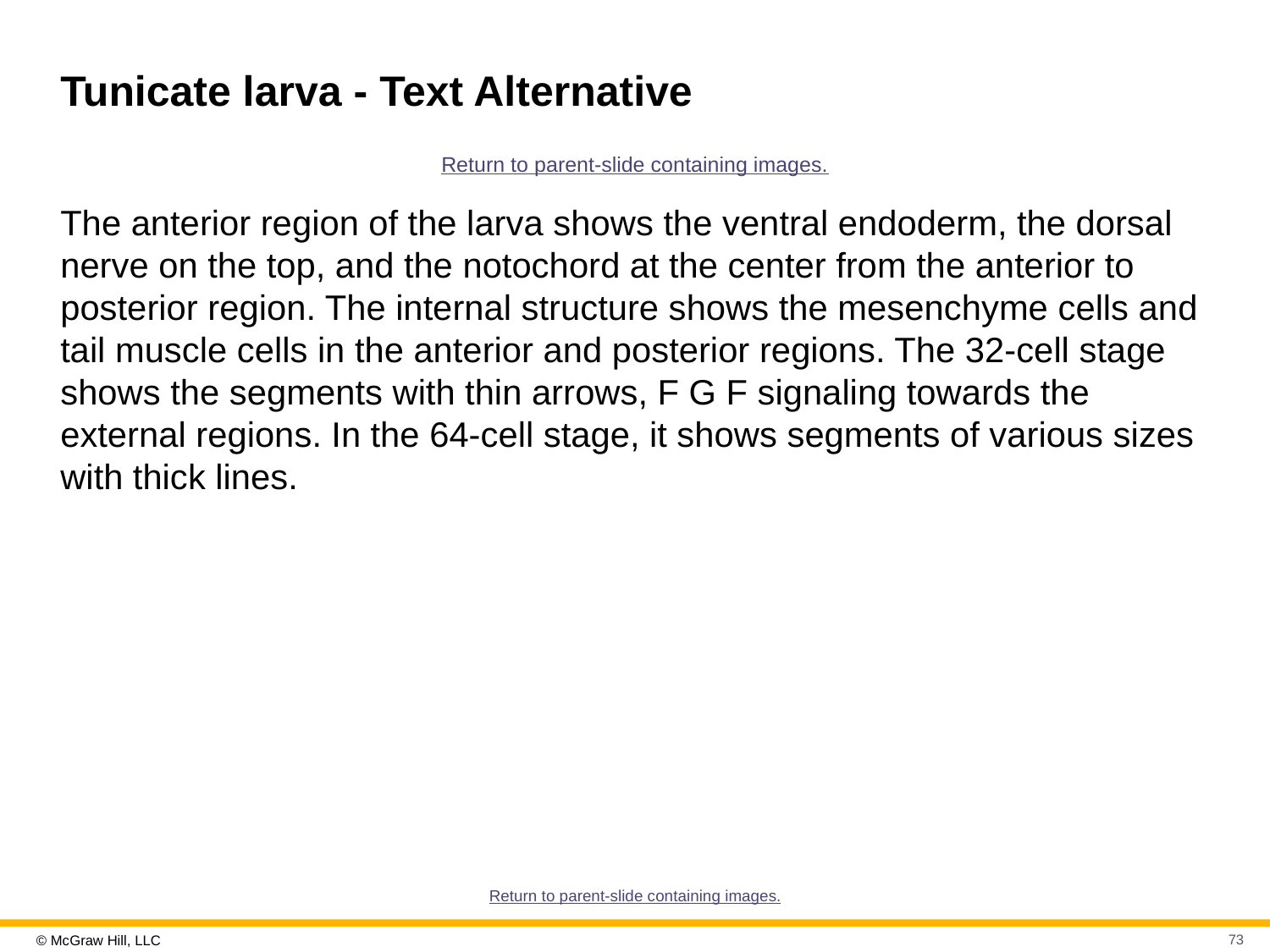

# Tunicate larva - Text Alternative
Return to parent-slide containing images.
The anterior region of the larva shows the ventral endoderm, the dorsal nerve on the top, and the notochord at the center from the anterior to posterior region. The internal structure shows the mesenchyme cells and tail muscle cells in the anterior and posterior regions. The 32-cell stage shows the segments with thin arrows, F G F signaling towards the external regions. In the 64-cell stage, it shows segments of various sizes with thick lines.
Return to parent-slide containing images.
73